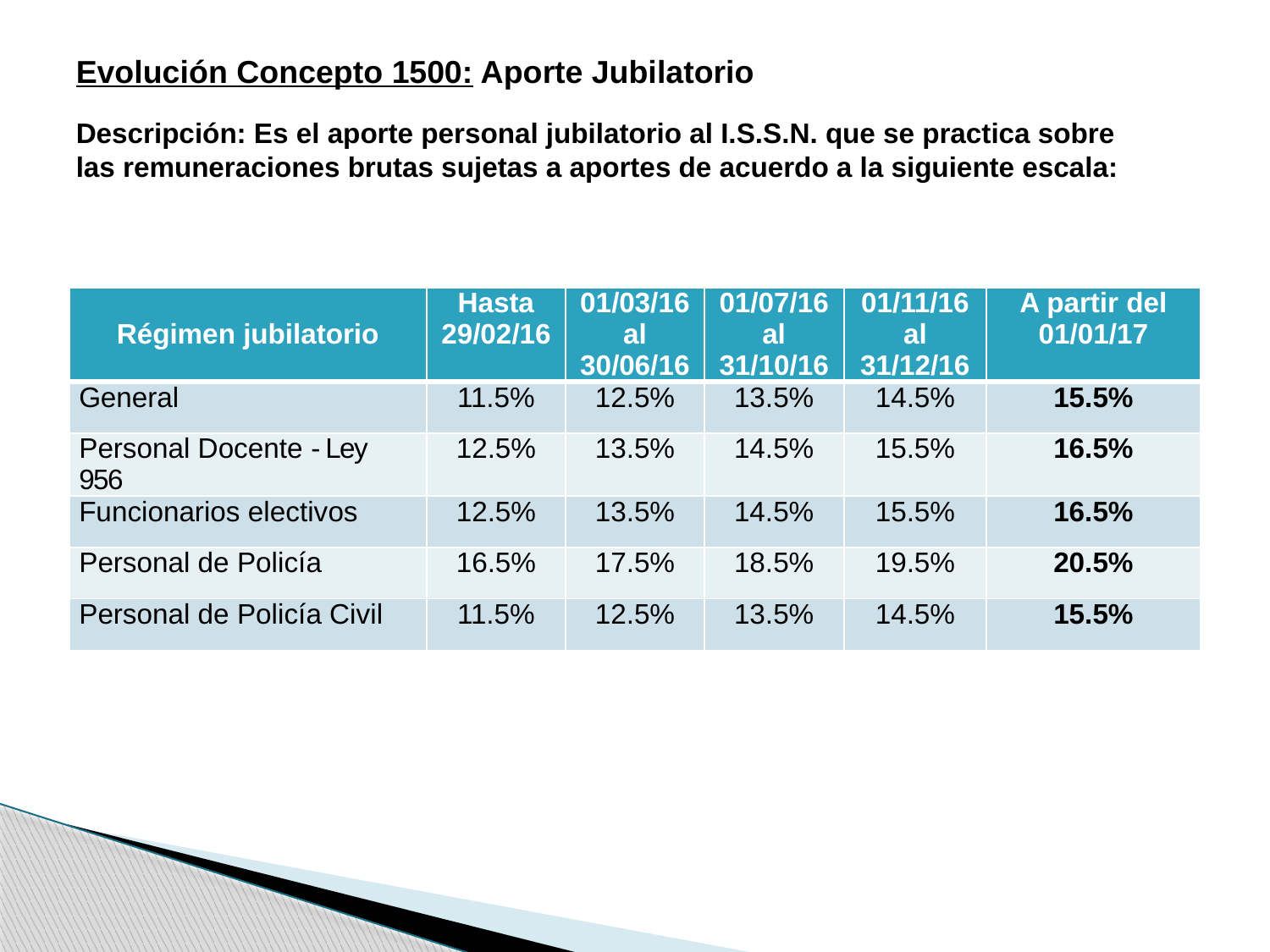

# Evolución Concepto 1500: Aporte Jubilatorio   Descripción: Es el aporte personal jubilatorio al I.S.S.N. que se practica sobre las remuneraciones brutas sujetas a aportes de acuerdo a la siguiente escala:
| Régimen jubilatorio | Hasta 29/02/16 | 01/03/16 al 30/06/16 | 01/07/16 al 31/10/16 | 01/11/16 al 31/12/16 | A partir del 01/01/17 |
| --- | --- | --- | --- | --- | --- |
| General | 11.5% | 12.5% | 13.5% | 14.5% | 15.5% |
| Personal Docente - Ley 956 | 12.5% | 13.5% | 14.5% | 15.5% | 16.5% |
| Funcionarios electivos | 12.5% | 13.5% | 14.5% | 15.5% | 16.5% |
| Personal de Policía | 16.5% | 17.5% | 18.5% | 19.5% | 20.5% |
| Personal de Policía Civil | 11.5% | 12.5% | 13.5% | 14.5% | 15.5% |